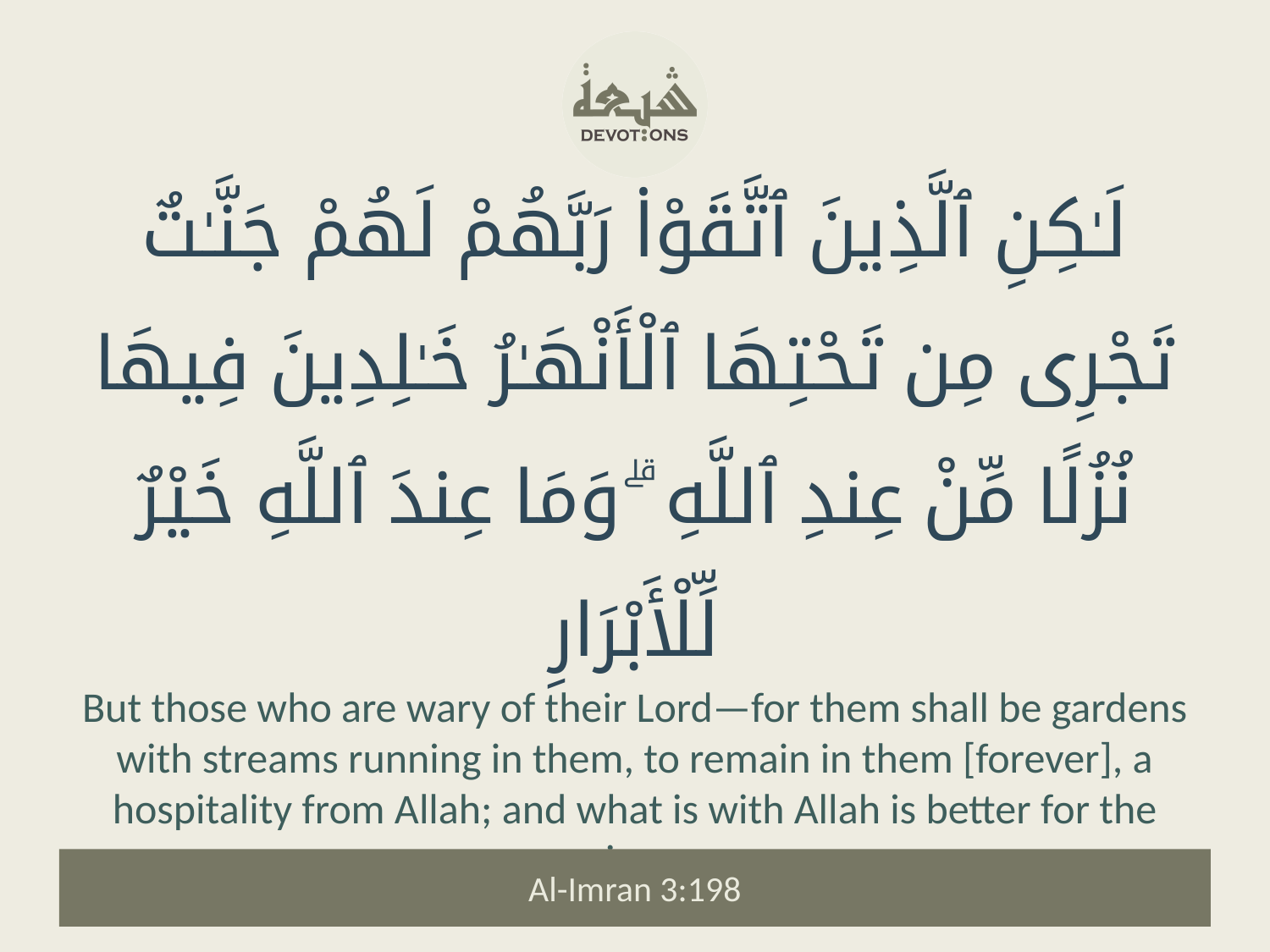

لَـٰكِنِ ٱلَّذِينَ ٱتَّقَوْا۟ رَبَّهُمْ لَهُمْ جَنَّـٰتٌ تَجْرِى مِن تَحْتِهَا ٱلْأَنْهَـٰرُ خَـٰلِدِينَ فِيهَا نُزُلًا مِّنْ عِندِ ٱللَّهِ ۗ وَمَا عِندَ ٱللَّهِ خَيْرٌ لِّلْأَبْرَارِ
But those who are wary of their Lord—for them shall be gardens with streams running in them, to remain in them [forever], a hospitality from Allah; and what is with Allah is better for the pious.
Al-Imran 3:198